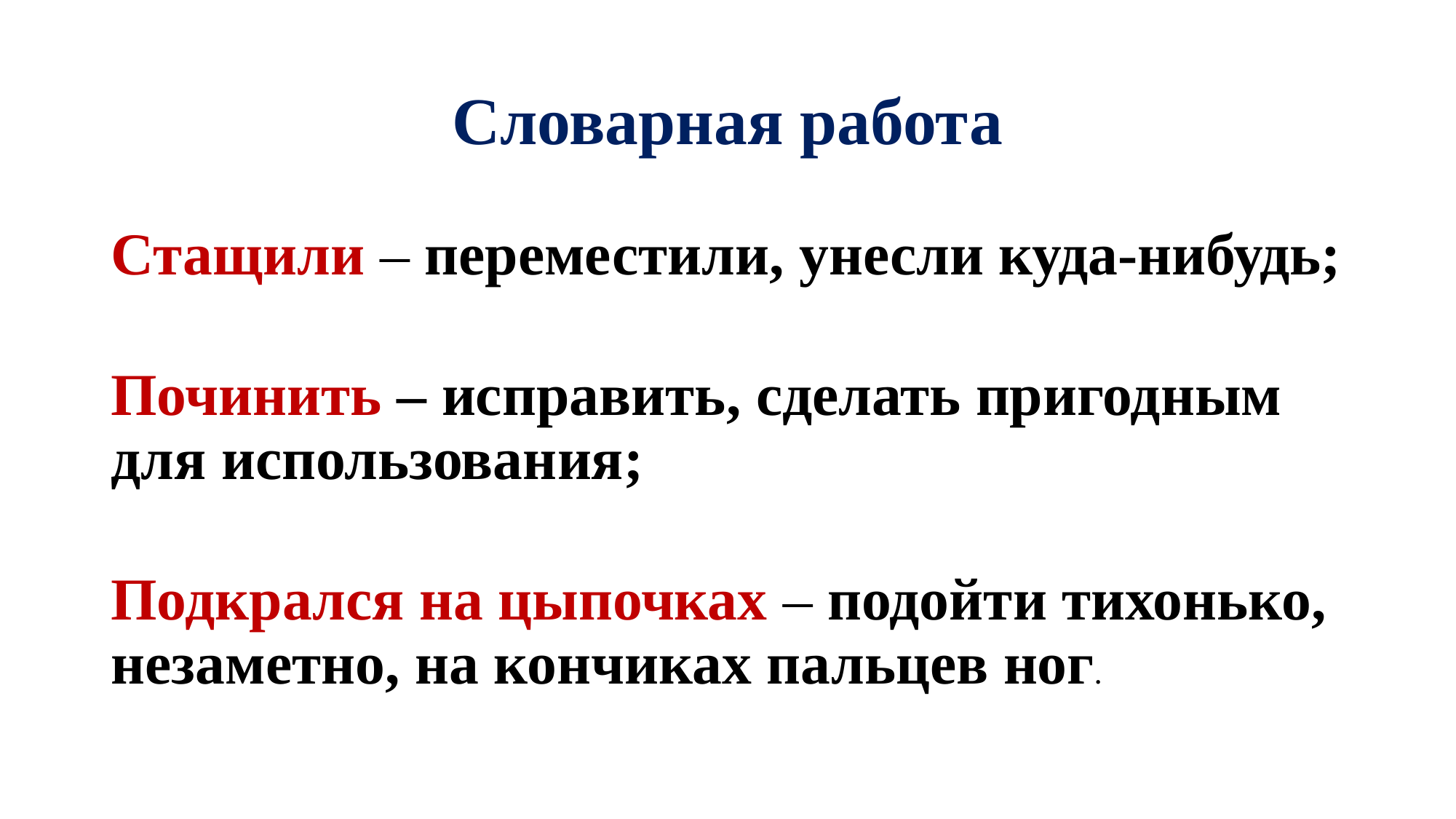

# Словарная работа
Стащили – переместили, унесли куда-нибудь;

Починить – исправить, сделать пригодным для использования;

Подкрался на цыпочках – подойти тихонько, незаметно, на кончиках пальцев ног.